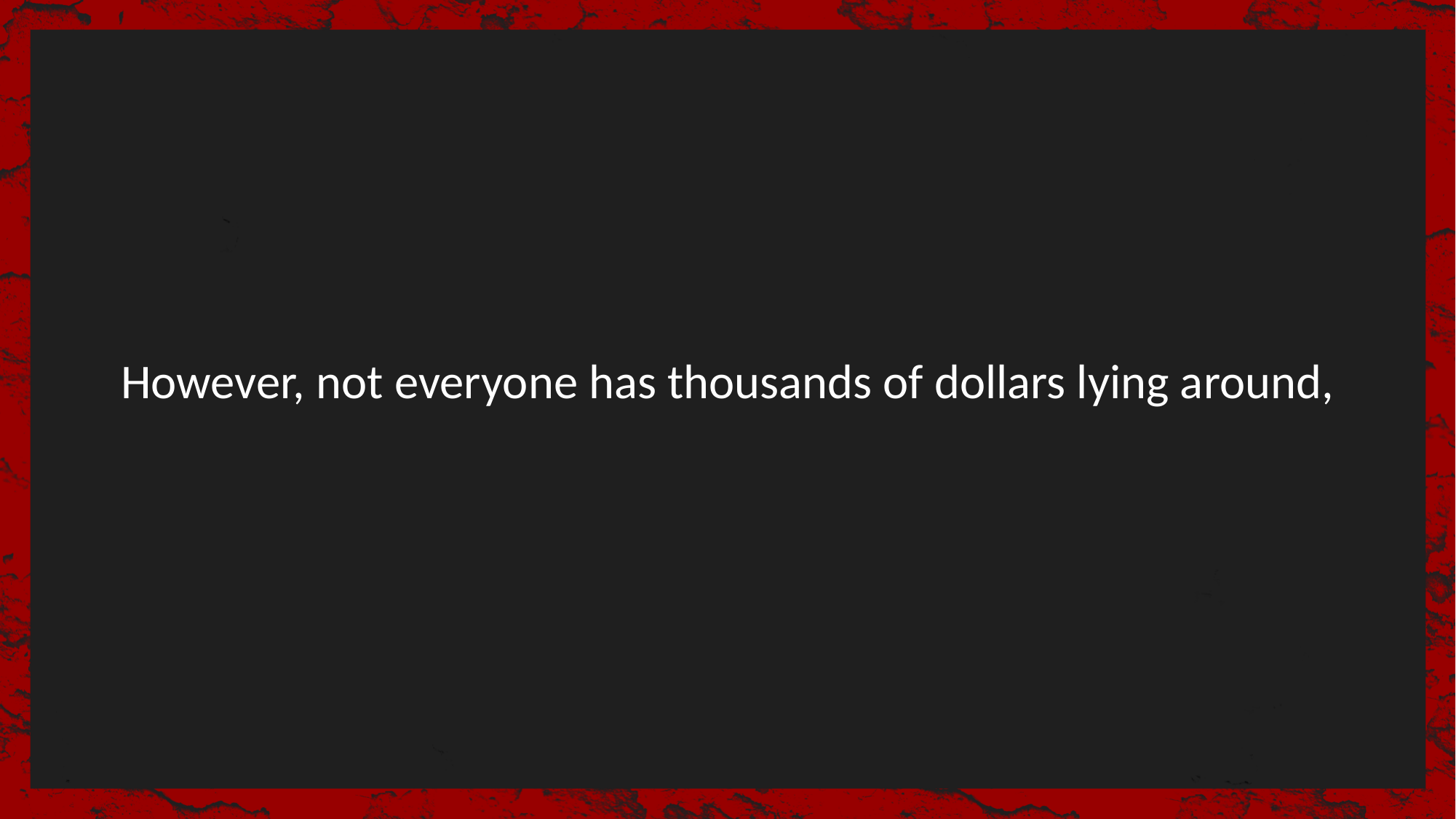

However, not everyone has thousands of dollars lying around,